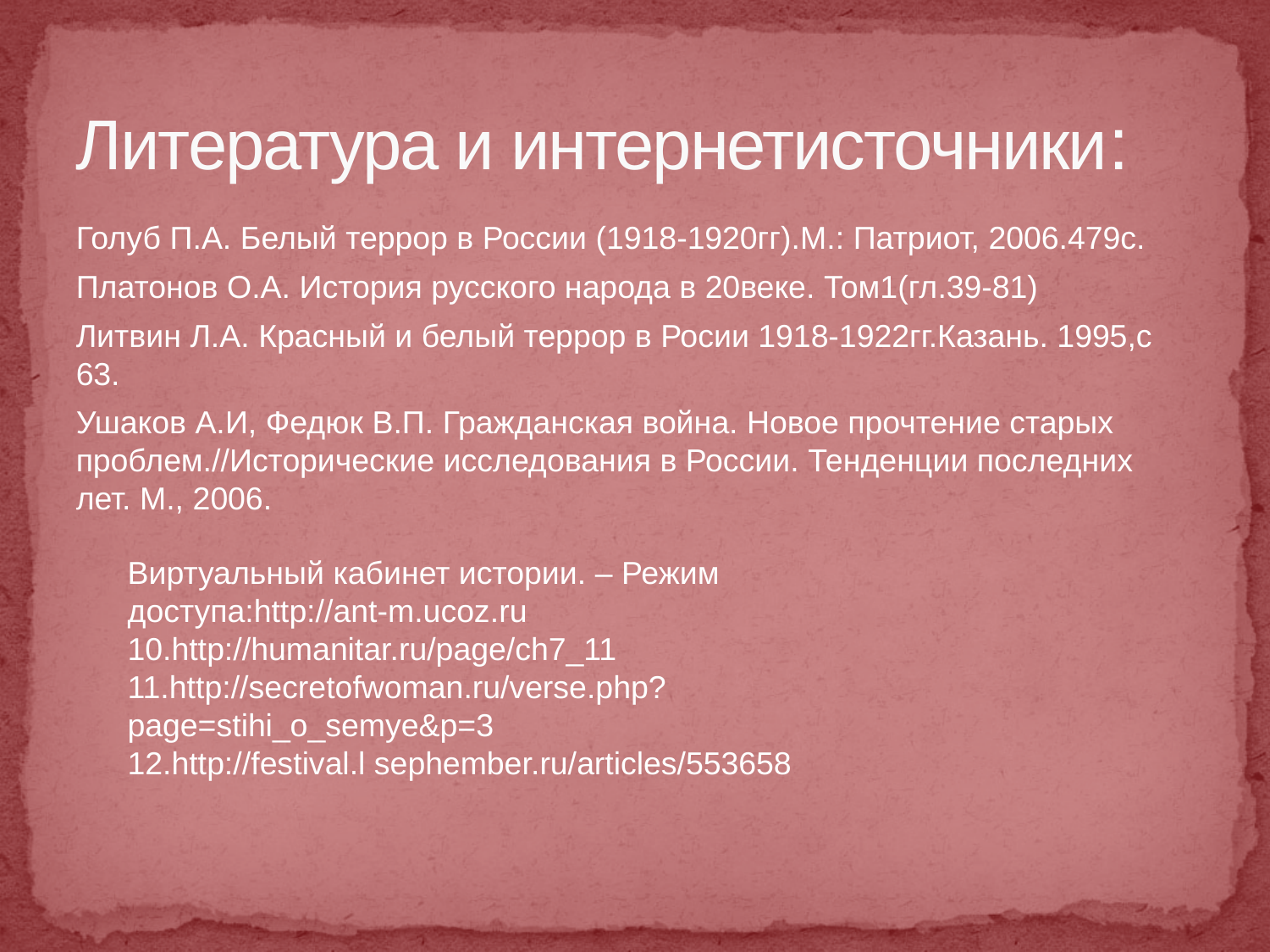

# Литература и интернетисточники:
Голуб П.А. Белый террор в России (1918-1920гг).М.: Патриот, 2006.479с.
Платонов О.А. История русского народа в 20веке. Том1(гл.39-81)
Литвин Л.А. Красный и белый террор в Росии 1918-1922гг.Казань. 1995,с 63.
Ушаков А.И, Федюк В.П. Гражданская война. Новое прочтение старых проблем.//Исторические исследования в России. Тенденции последних лет. М., 2006.

Виртуальный кабинет истории. – Режим доступа:http://ant-m.ucoz.ru
10.http://humanitar.ru/page/ch7_11
11.http://secretofwoman.ru/verse.php?page=stihi_o_semye&p=3
12.http://festival.l sephember.ru/articles/553658